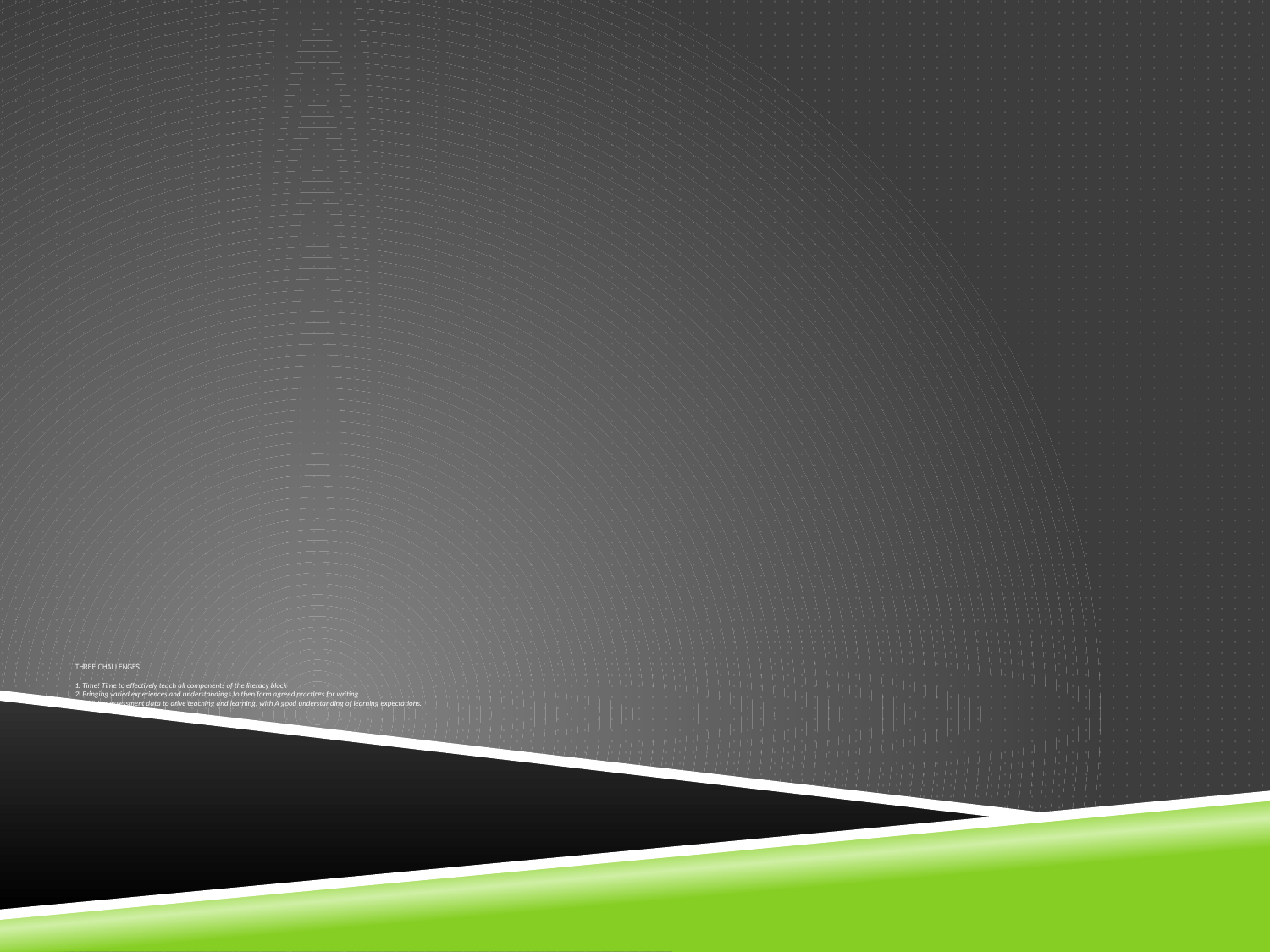

# Three chalLenges 1. Time! Time to effectively teach all components of the literacy block 2. Bringing varied experiences and understandings to then form agreed practices for writing. 3. Utilising assessment data to drive teaching and learning, with A good understanding of learning expectations.